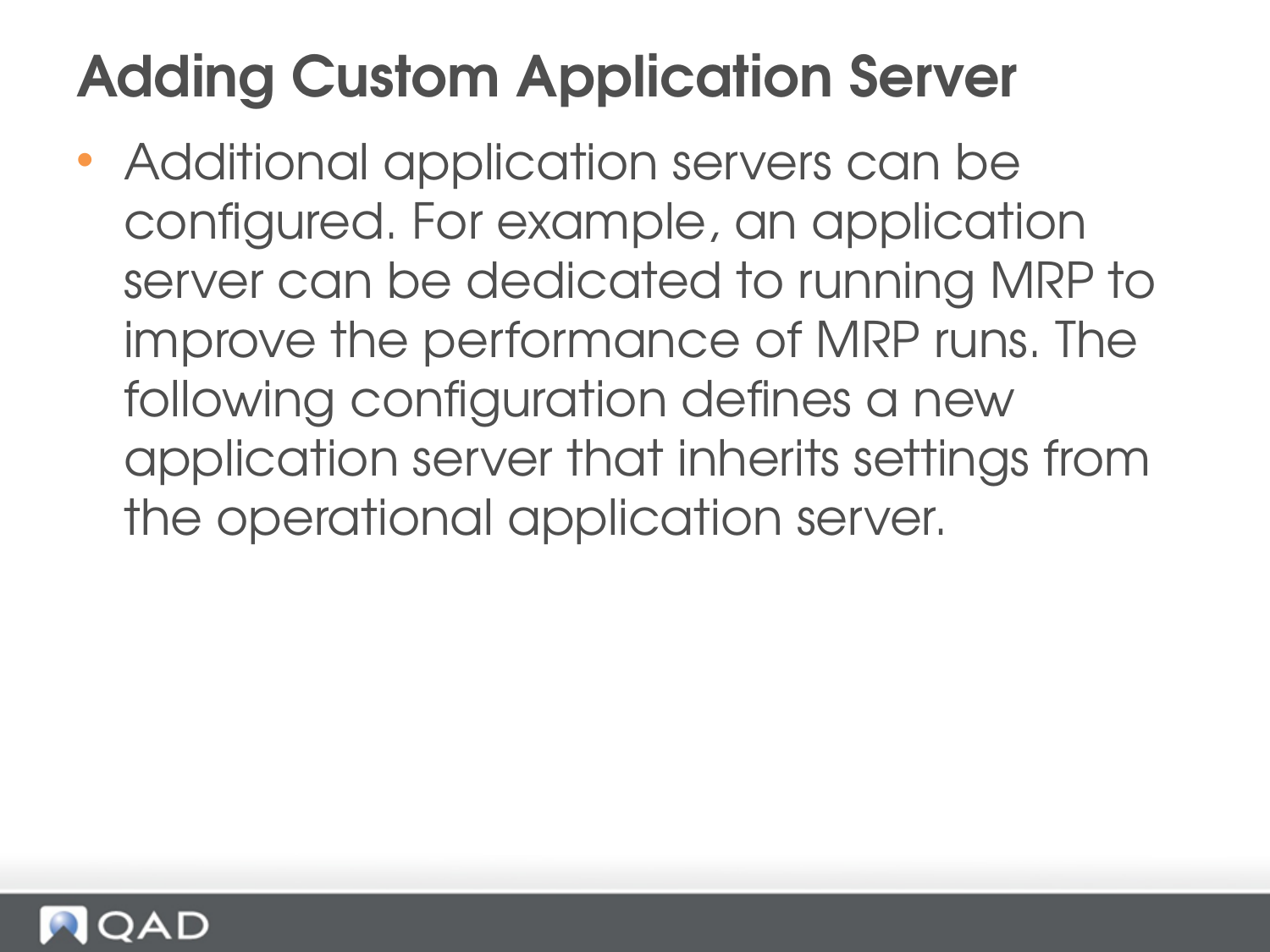

# Adding Custom Application Server
Additional application servers can be configured. For example, an application server can be dedicated to running MRP to improve the performance of MRP runs. The following configuration defines a new application server that inherits settings from the operational application server.